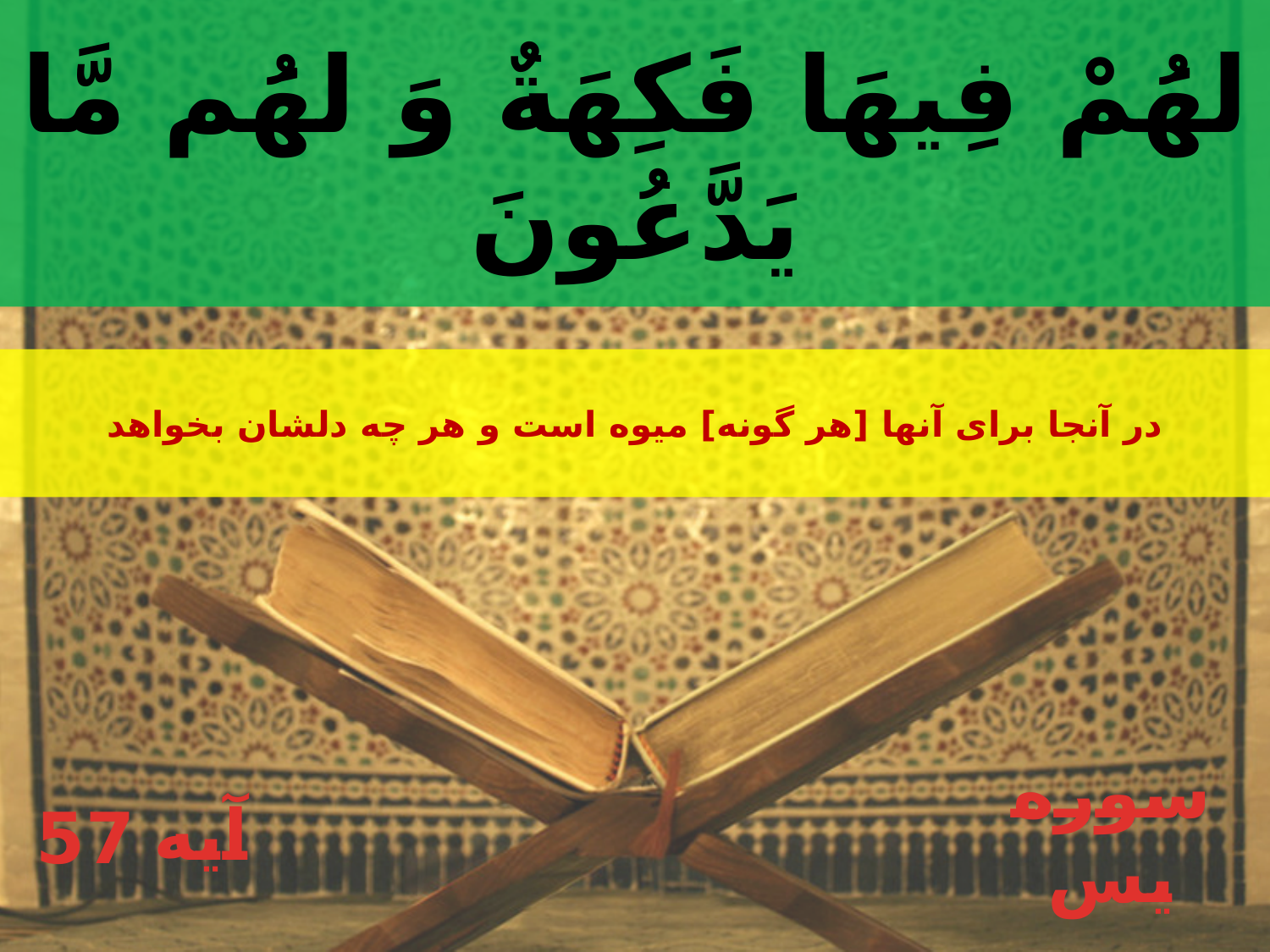

لهَُمْ فِيهَا فَكِهَةٌ وَ لهَُم مَّا يَدَّعُونَ
در آنجا براى آنها [هر گونه‏] ميوه است و هر چه دلشان بخواهد
57